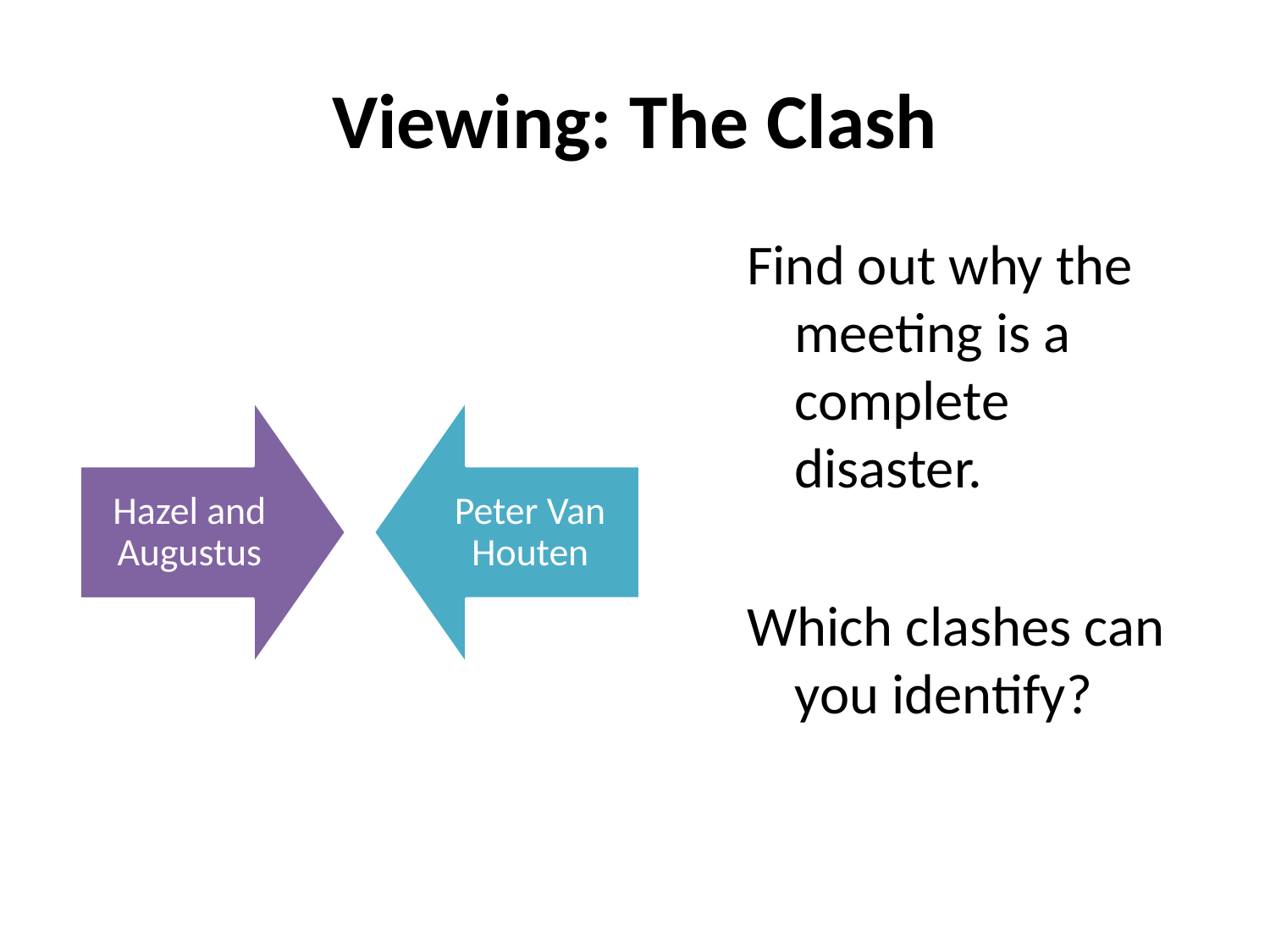

# Viewing: The Clash
Hazel and Augustus
Peter Van Houten
Find out why the meeting is a complete disaster.

Which clashes can you identify?